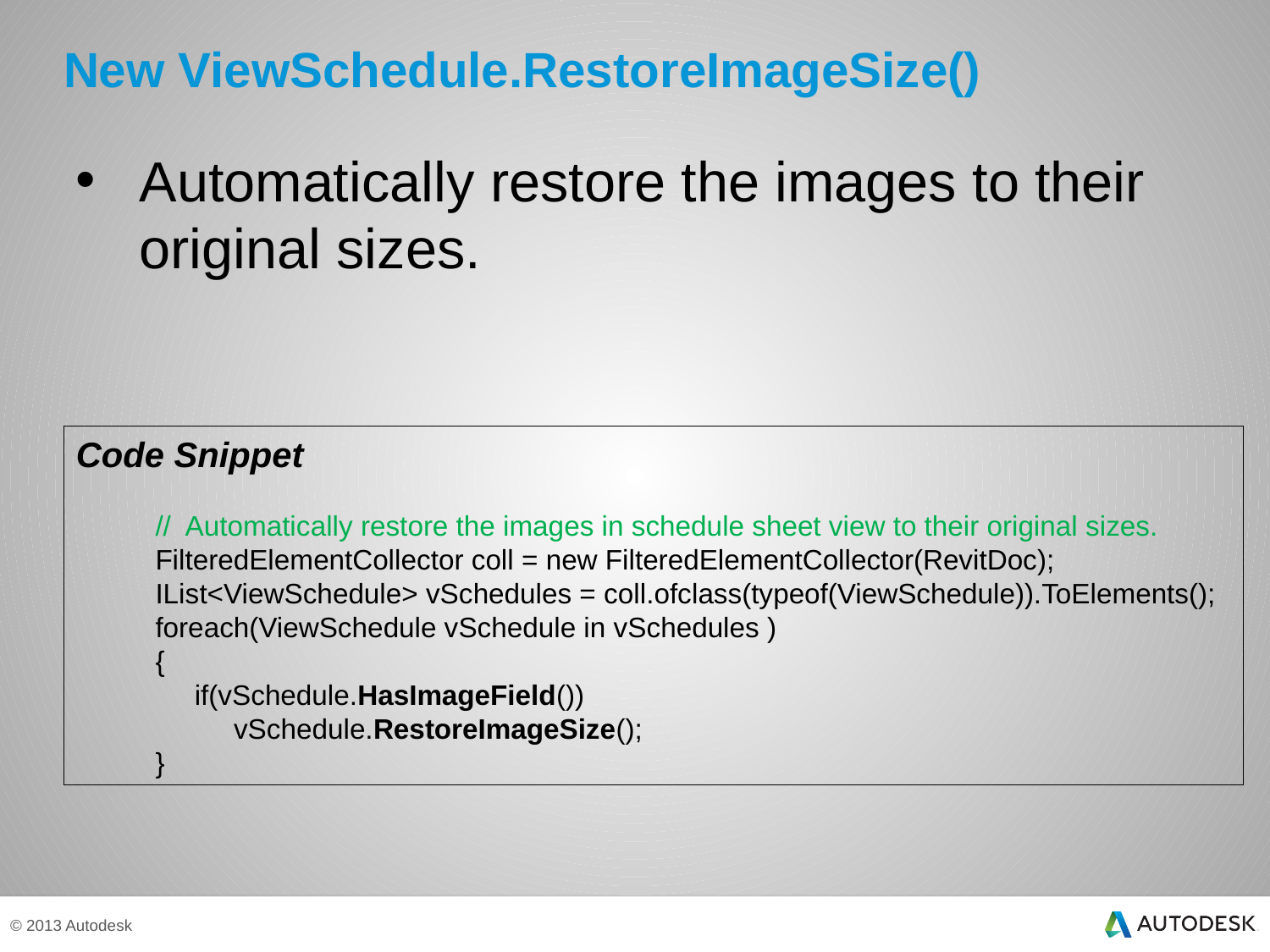

# New ViewSchedule.RestoreImageSize()
Automatically restore the images to their original sizes.
Code Snippet

//  Automatically restore the images in schedule sheet view to their original sizes.
FilteredElementCollector coll = new FilteredElementCollector(RevitDoc);
IList<ViewSchedule> vSchedules = coll.ofclass(typeof(ViewSchedule)).ToElements();
foreach(ViewSchedule vSchedule in vSchedules )
{
     if(vSchedule.HasImageField())
          vSchedule.RestoreImageSize();
}